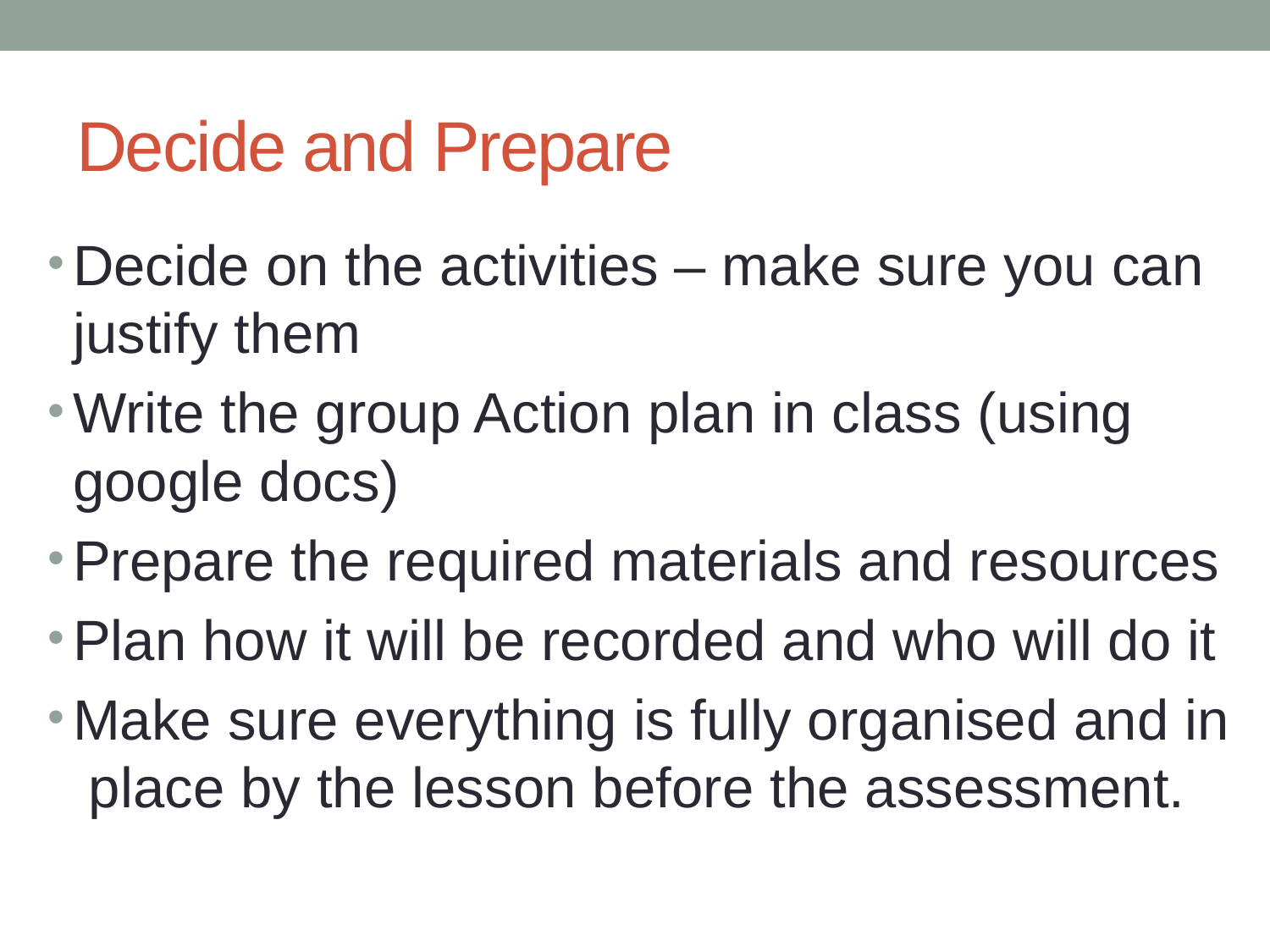

# Decide and Prepare
Decide on the activities – make sure you can justify them
Write the group Action plan in class (using google docs)
Prepare the required materials and resources
Plan how it will be recorded and who will do it
Make sure everything is fully organised and in  place by the lesson before the assessment.